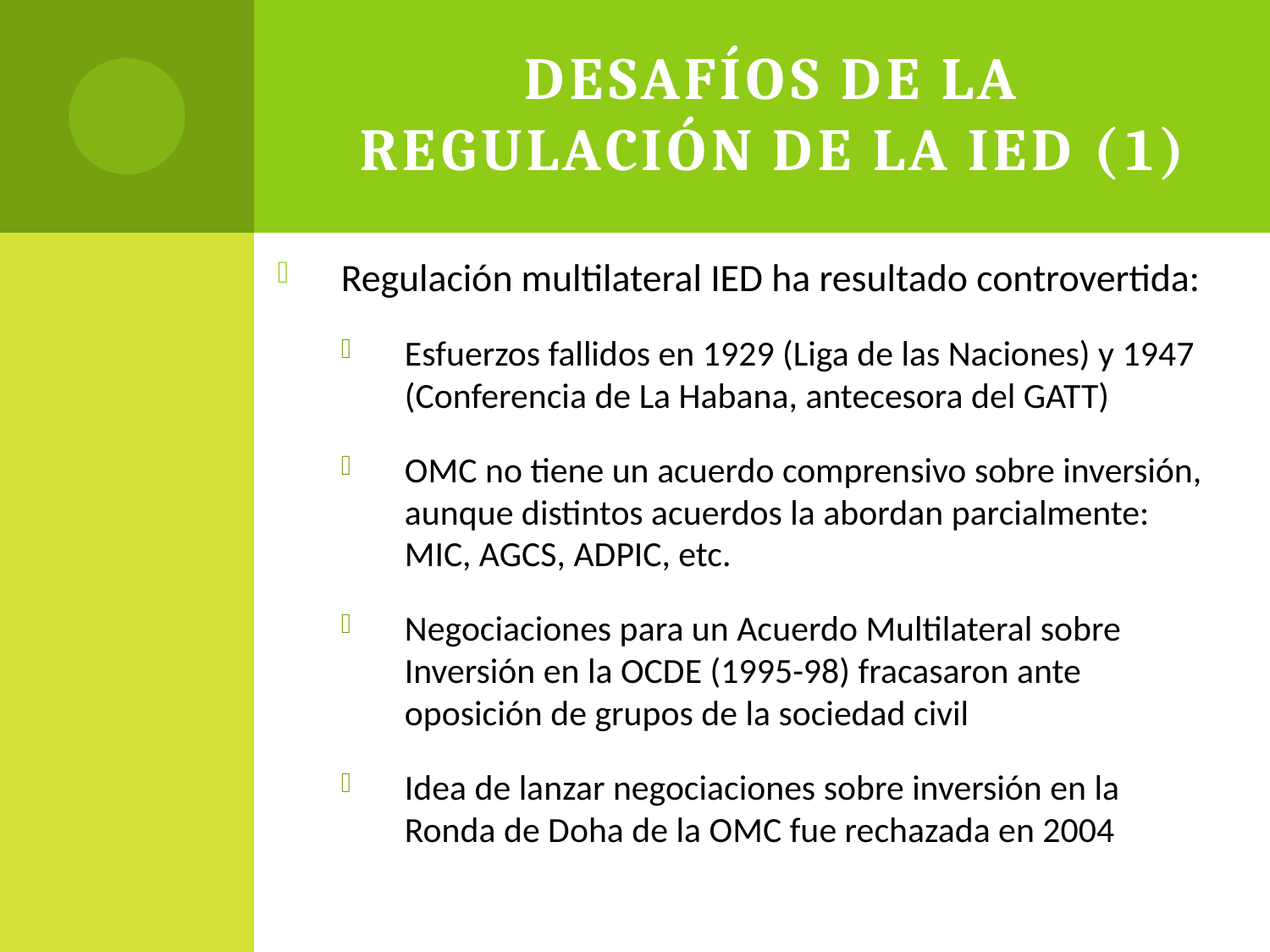

# Desafíos de la regulación de la IED (1)
Regulación multilateral IED ha resultado controvertida:
Esfuerzos fallidos en 1929 (Liga de las Naciones) y 1947 (Conferencia de La Habana, antecesora del GATT)
OMC no tiene un acuerdo comprensivo sobre inversión, aunque distintos acuerdos la abordan parcialmente: MIC, AGCS, ADPIC, etc.
Negociaciones para un Acuerdo Multilateral sobre Inversión en la OCDE (1995-98) fracasaron ante oposición de grupos de la sociedad civil
Idea de lanzar negociaciones sobre inversión en la Ronda de Doha de la OMC fue rechazada en 2004